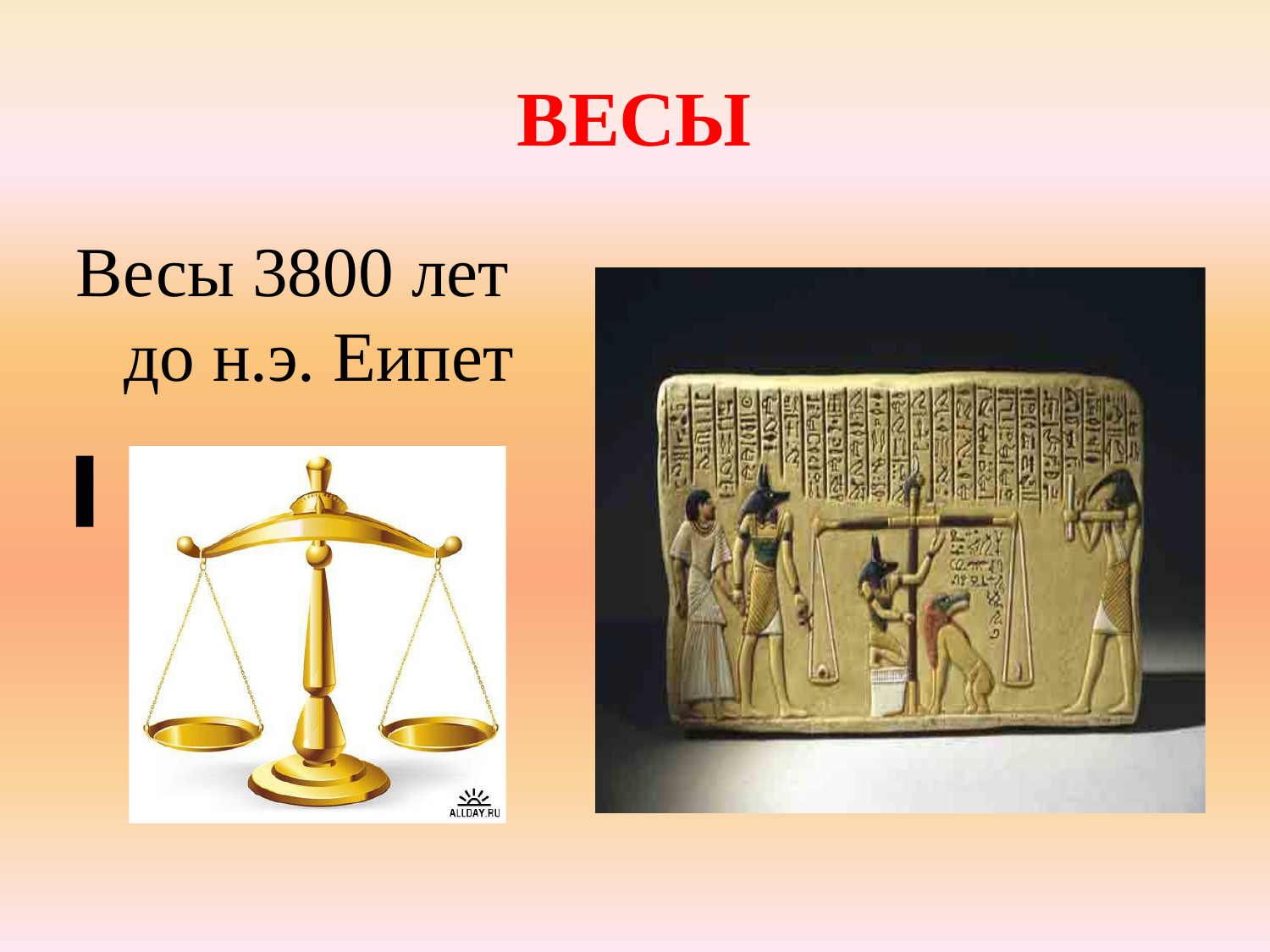

# ВЕСЫ
Весы 3800 лет до н.э. Еипет